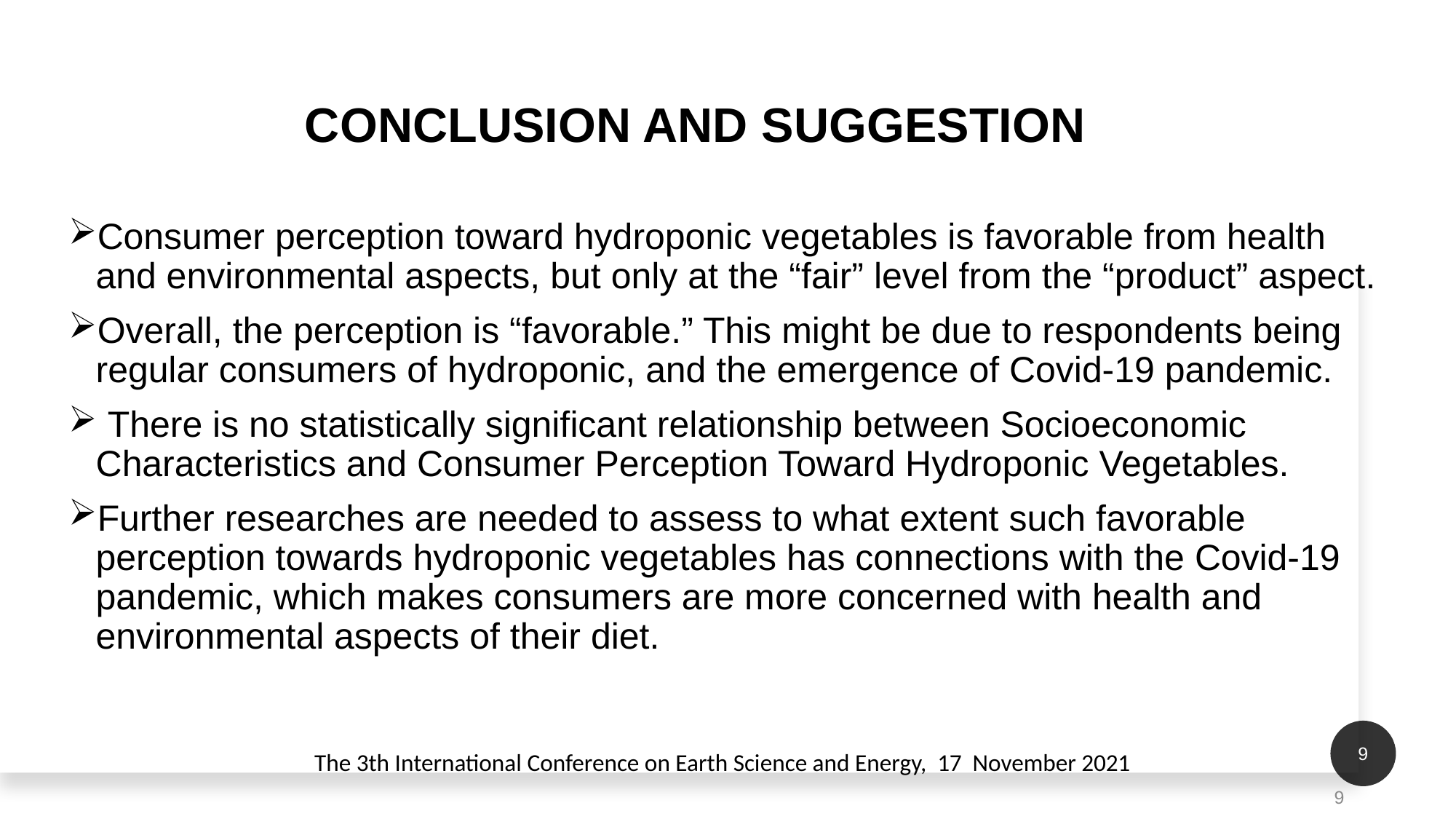

# CONCLUSION AND SUGGESTION
Consumer perception toward hydroponic vegetables is favorable from health and environmental aspects, but only at the “fair” level from the “product” aspect.
Overall, the perception is “favorable.” This might be due to respondents being regular consumers of hydroponic, and the emergence of Covid-19 pandemic.
 There is no statistically significant relationship between Socioeconomic Characteristics and Consumer Perception Toward Hydroponic Vegetables.
Further researches are needed to assess to what extent such favorable perception towards hydroponic vegetables has connections with the Covid-19 pandemic, which makes consumers are more concerned with health and environmental aspects of their diet.

9
The 3th International Conference on Earth Science and Energy,  17  November 2021
9